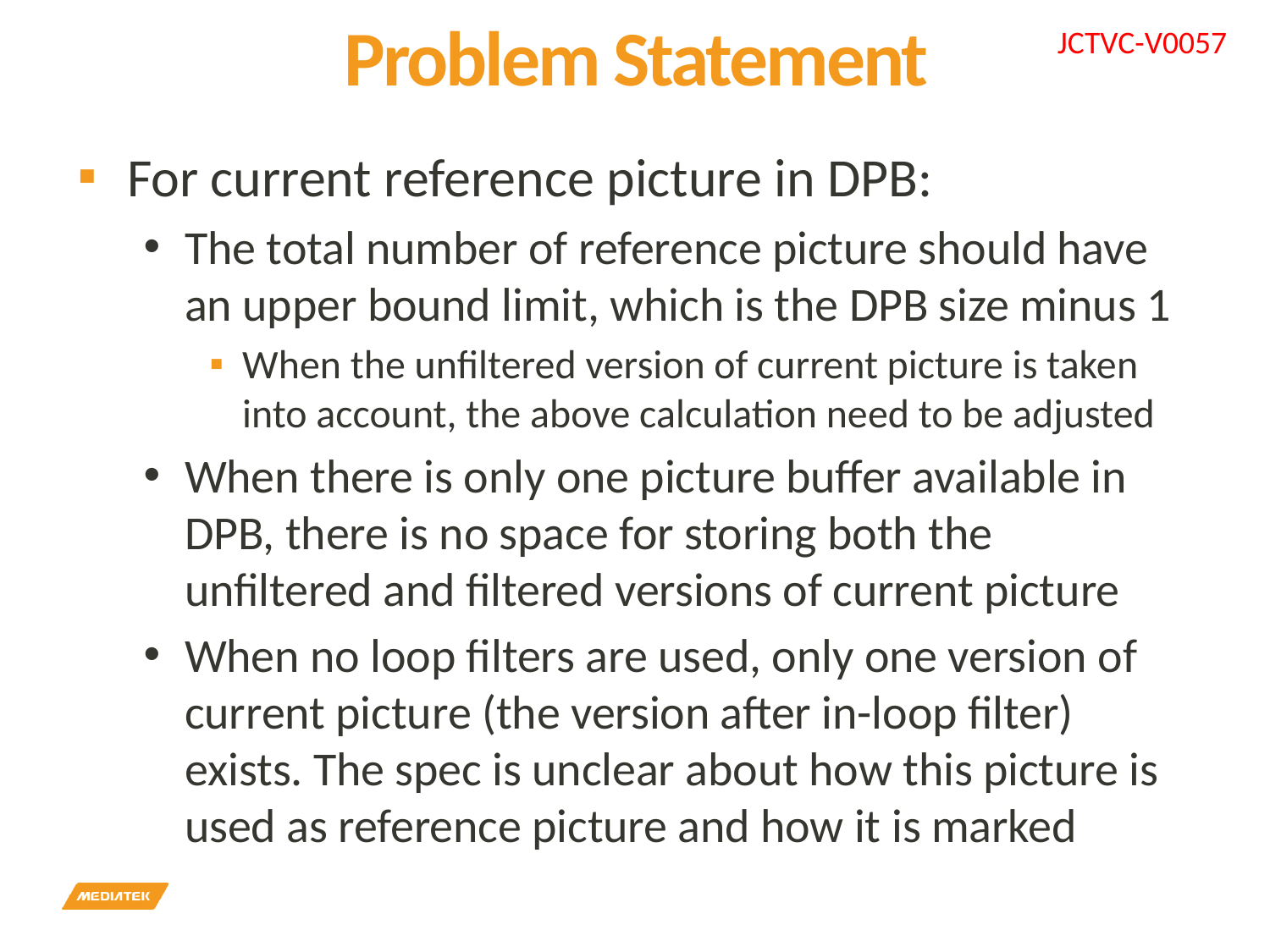

# Problem Statement
For current reference picture in DPB:
The total number of reference picture should have an upper bound limit, which is the DPB size minus 1
When the unfiltered version of current picture is taken into account, the above calculation need to be adjusted
When there is only one picture buffer available in DPB, there is no space for storing both the unfiltered and filtered versions of current picture
When no loop filters are used, only one version of current picture (the version after in-loop filter) exists. The spec is unclear about how this picture is used as reference picture and how it is marked